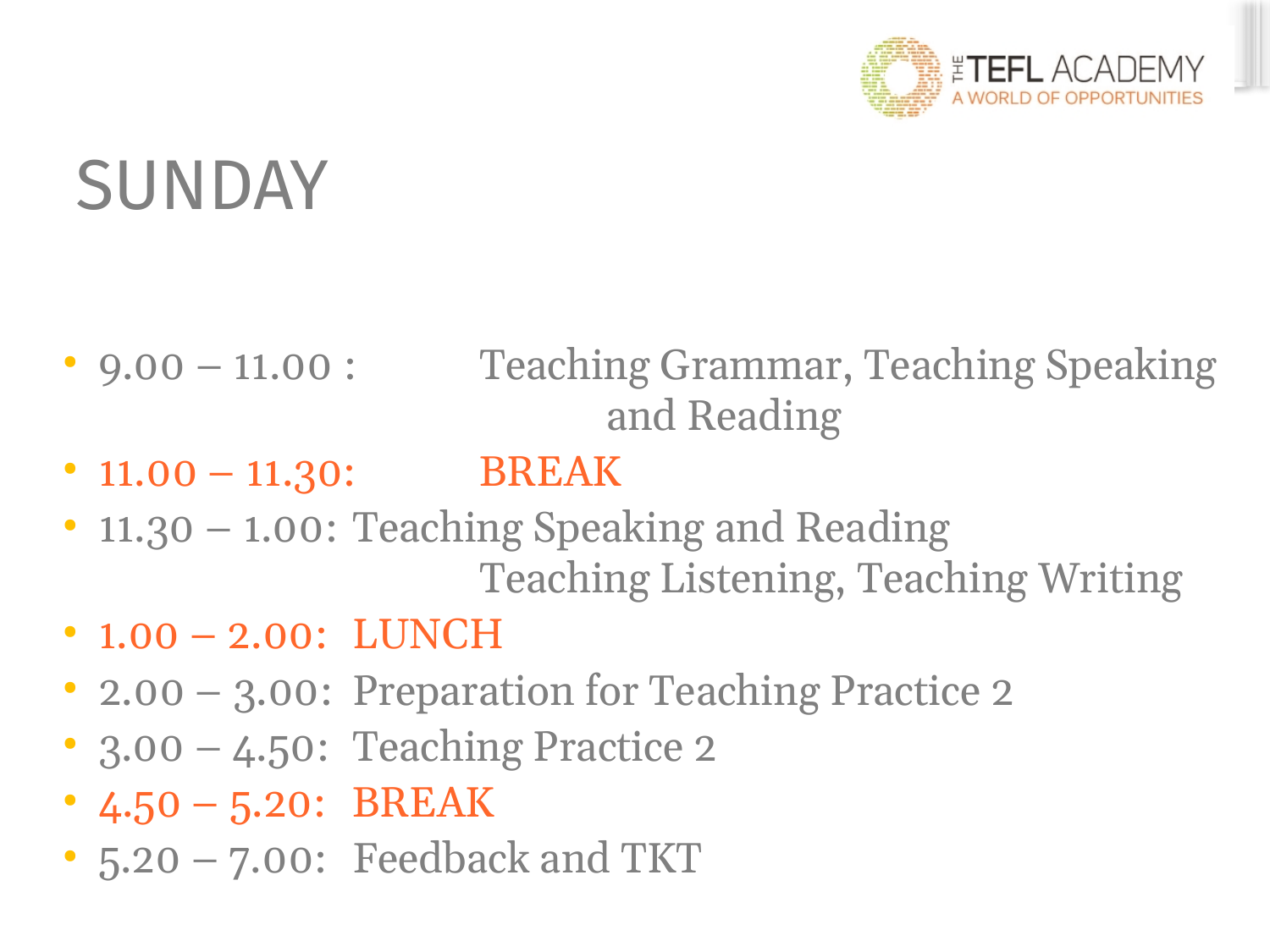

# SUNDAY

9.00 – 11.00 : 	Teaching Grammar, Teaching Speaking 				and Reading
11.00 – 11.30:	BREAK
11.30 – 1.00:	Teaching Speaking and Reading 					Teaching Listening, Teaching Writing
1.00 – 2.00:	LUNCH
2.00 – 3.00:	Preparation for Teaching Practice 2
3.00 – 4.50:	Teaching Practice 2
4.50 – 5.20:	BREAK
5.20 – 7.00:	Feedback and TKT